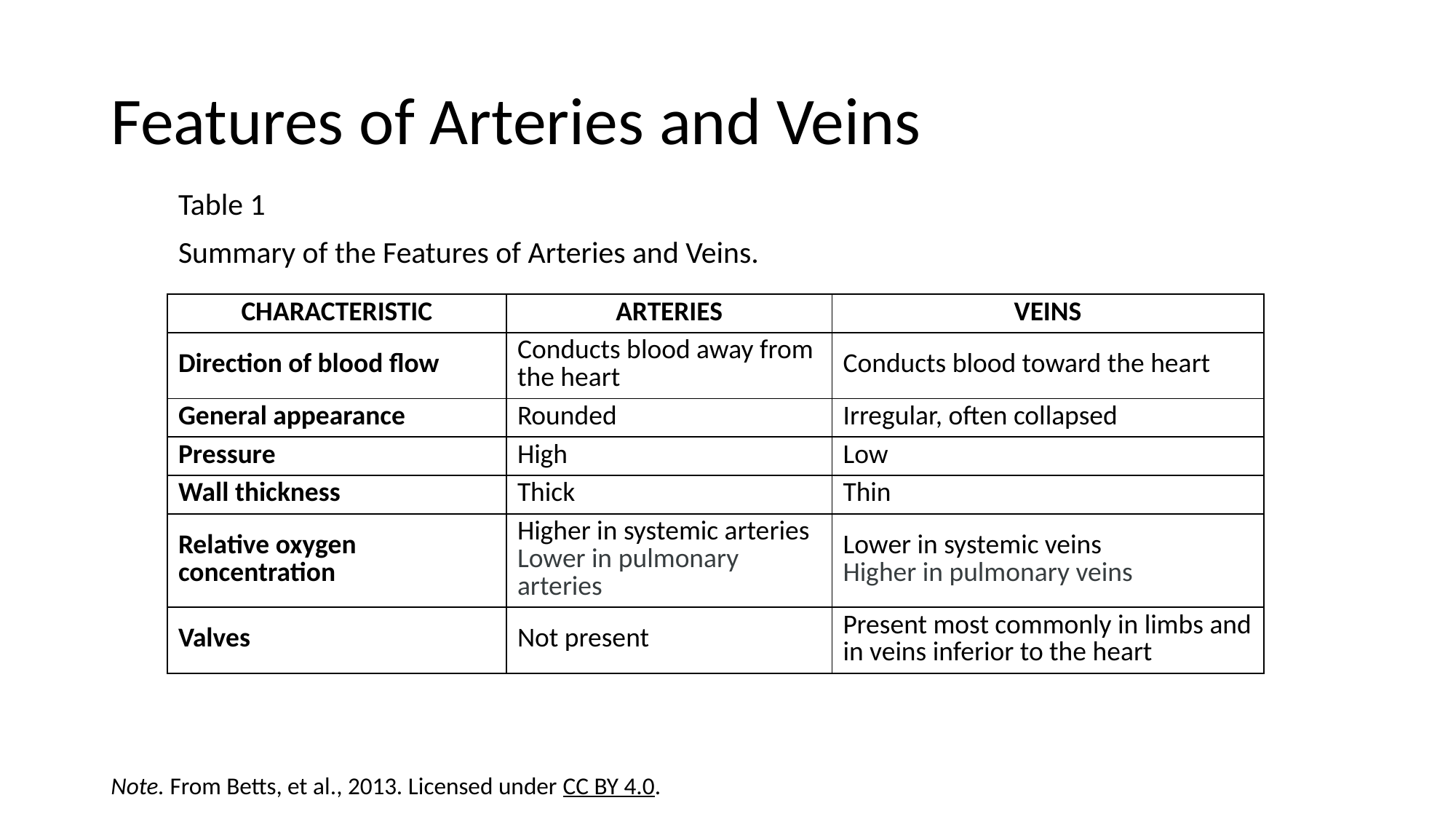

# Features of Arteries and Veins
Table 1
Summary of the Features of Arteries and Veins.
| CHARACTERISTIC | ARTERIES | VEINS |
| --- | --- | --- |
| Direction of blood flow | Conducts blood away from the heart | Conducts blood toward the heart |
| General appearance | Rounded | Irregular, often collapsed |
| Pressure | High | Low |
| Wall thickness | Thick | Thin |
| Relative oxygen concentration | Higher in systemic arteries Lower in pulmonary arteries | Lower in systemic veins Higher in pulmonary veins |
| Valves | Not present | Present most commonly in limbs and in veins inferior to the heart |
Note. From Betts, et al., 2013. Licensed under CC BY 4.0.